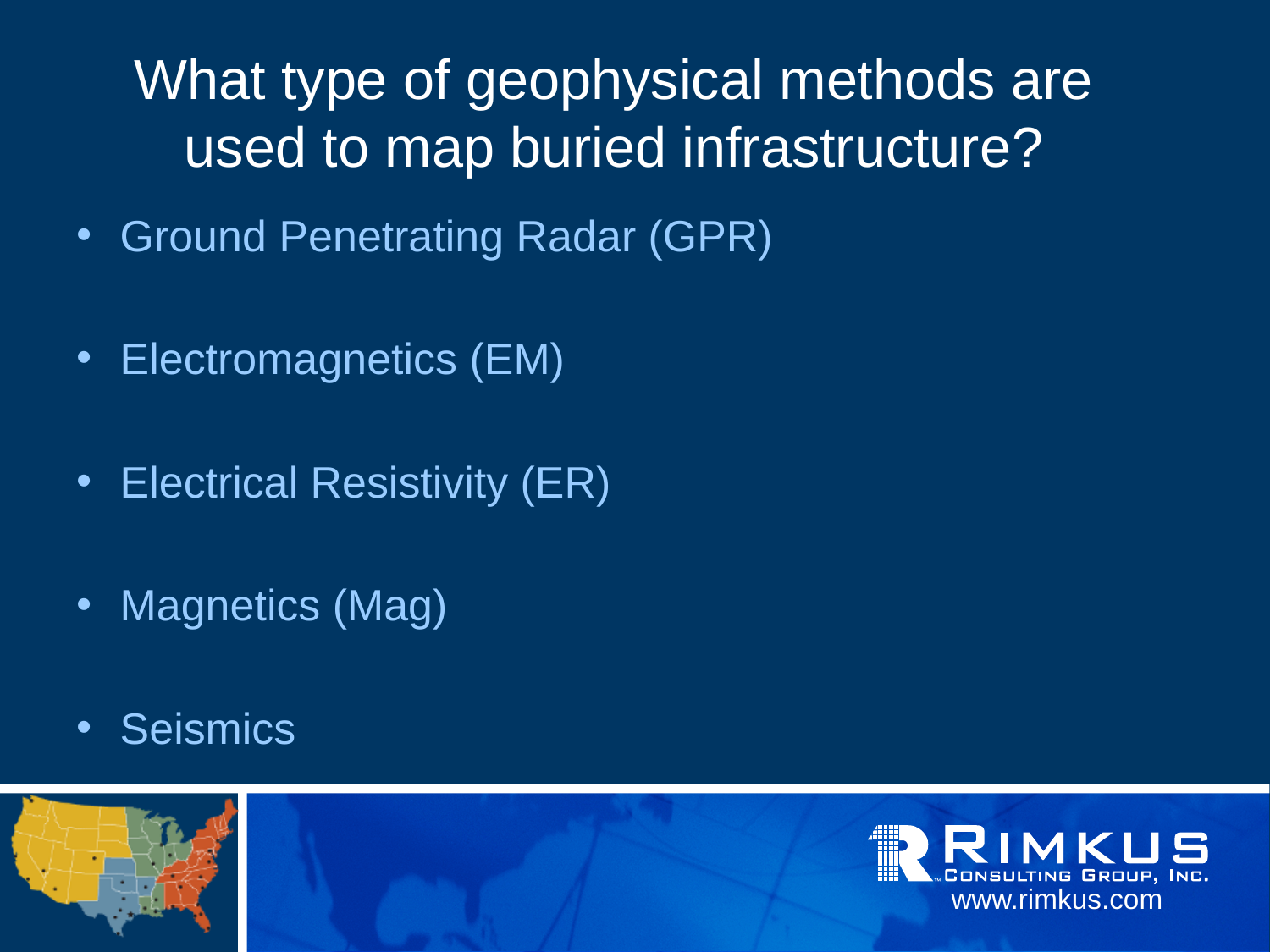

# What type of geophysical methods are used to map buried infrastructure?
Ground Penetrating Radar (GPR)

Electromagnetics (EM)

Electrical Resistivity (ER)

Magnetics (Mag)

Seismics